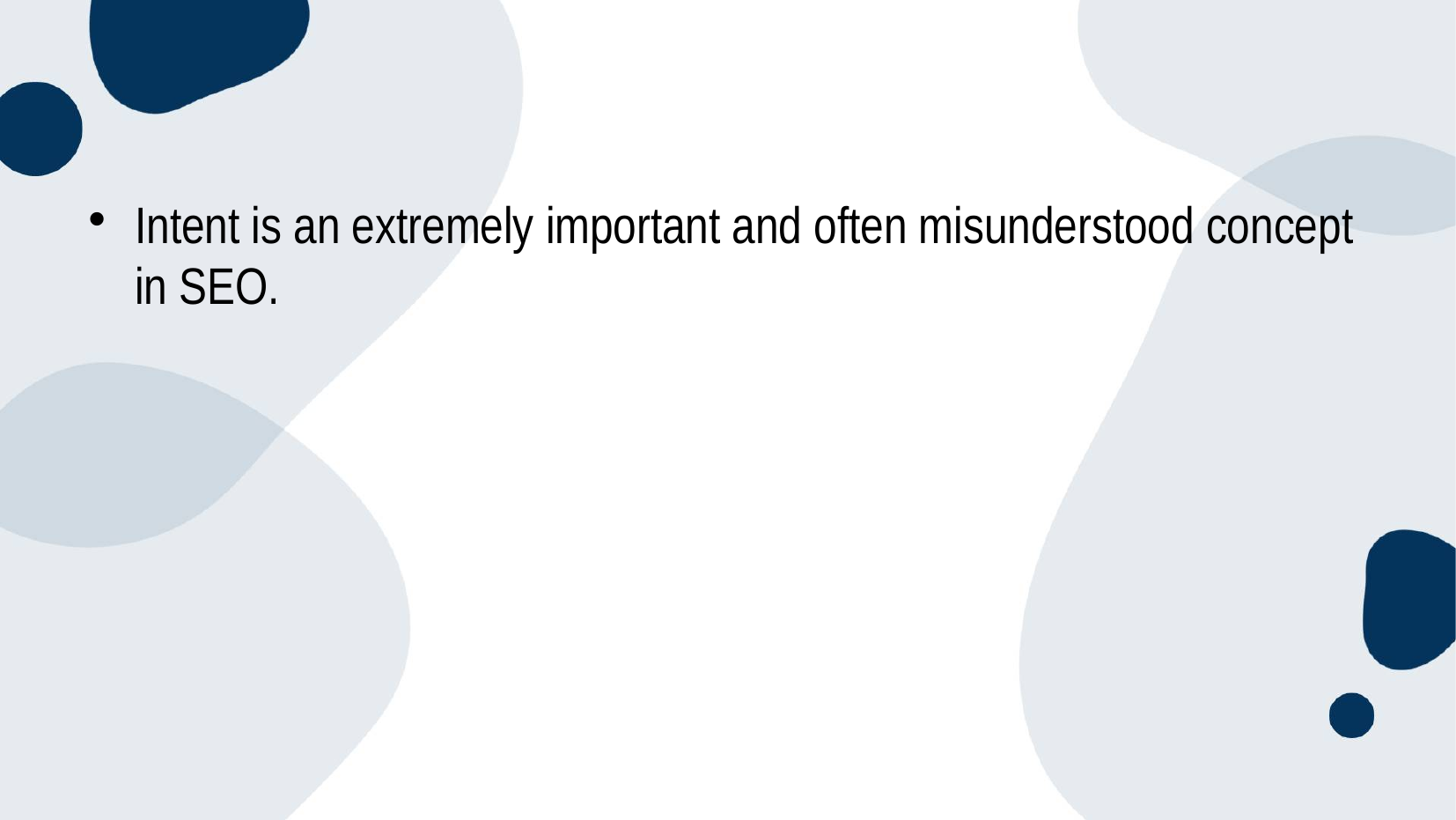

Intent is an extremely important and often misunderstood concept in SEO.